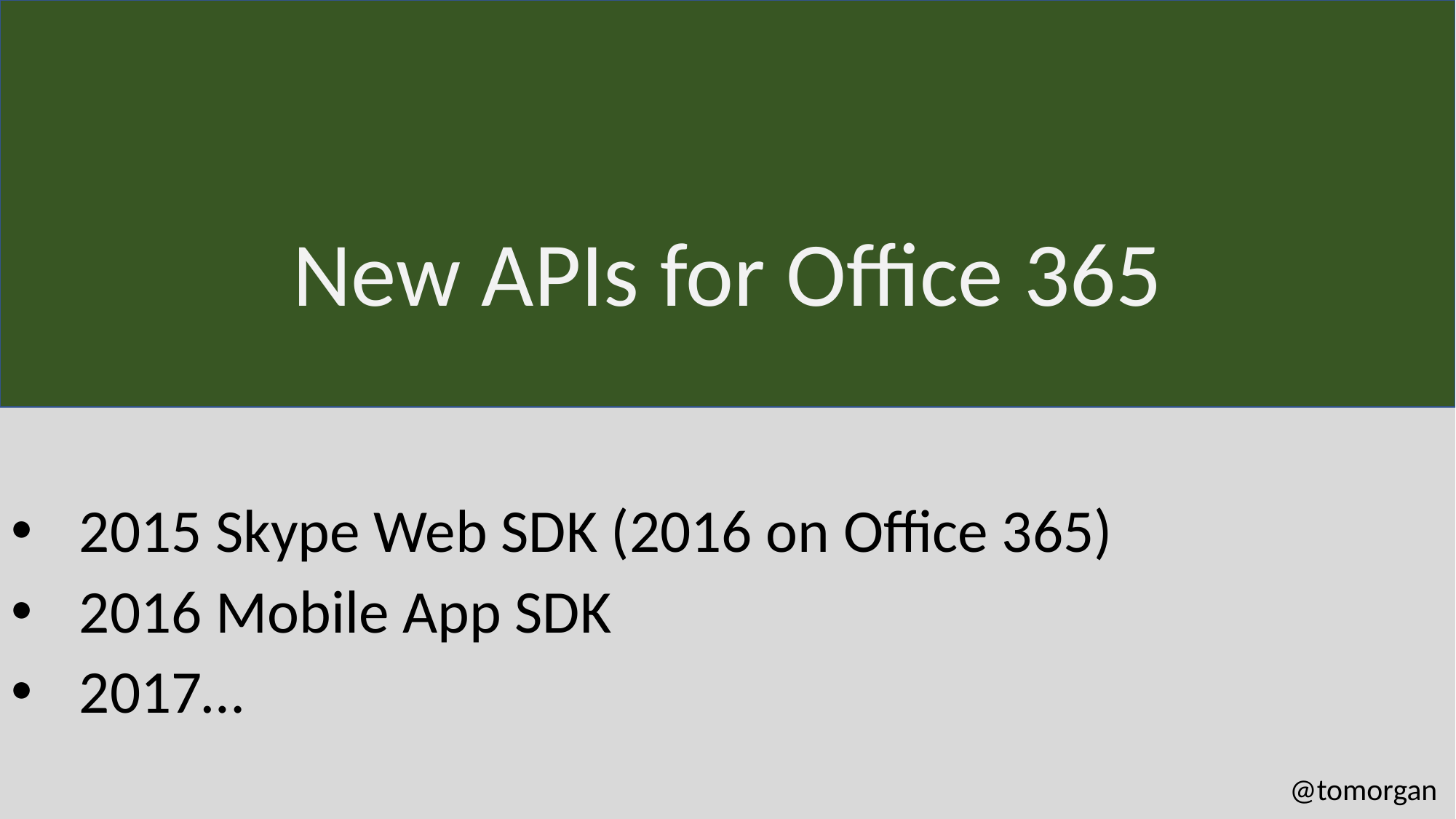

# New APIs for Office 365
2015 Skype Web SDK (2016 on Office 365)
2016 Mobile App SDK
2017…